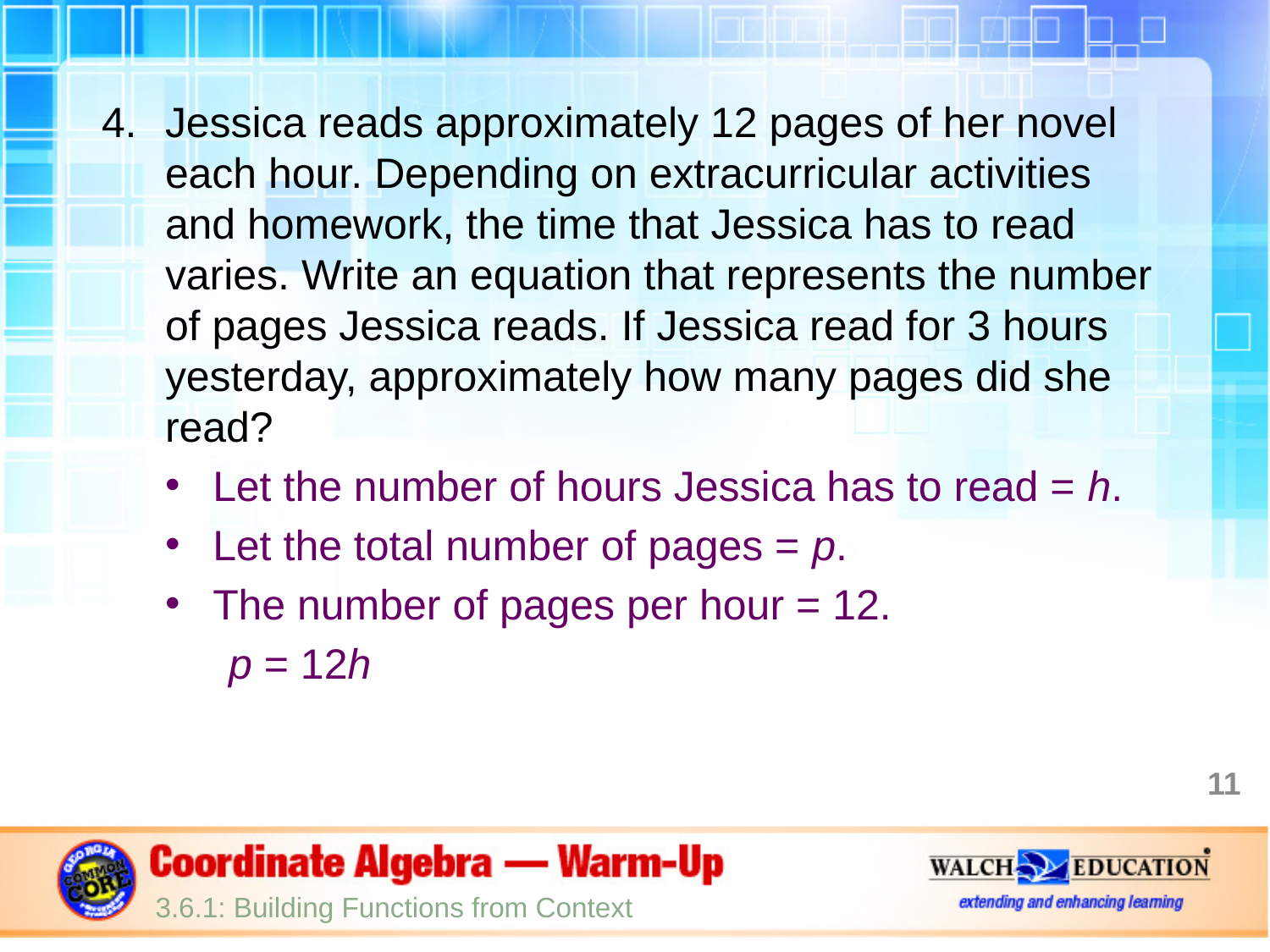

Jessica reads approximately 12 pages of her novel each hour. Depending on extracurricular activities and homework, the time that Jessica has to read varies. Write an equation that represents the number of pages Jessica reads. If Jessica read for 3 hours yesterday, approximately how many pages did she read?
Let the number of hours Jessica has to read = h.
Let the total number of pages = p.
The number of pages per hour = 12.
p = 12h

11
3.6.1: Building Functions from Context